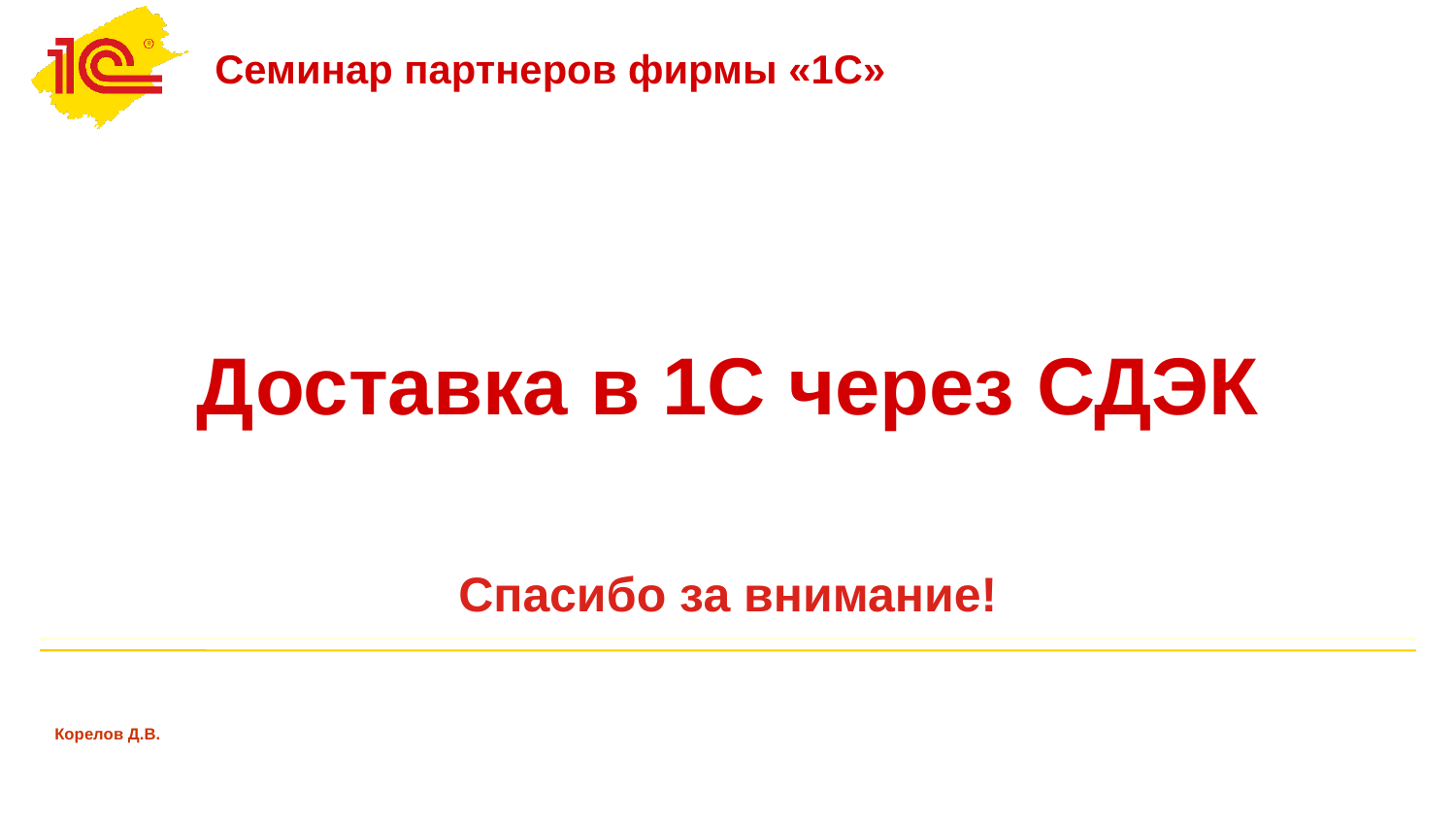

Семинар партнеров фирмы «1С»
# Доставка в 1С через СДЭК
Спасибо за внимание!
Корелов Д.В.